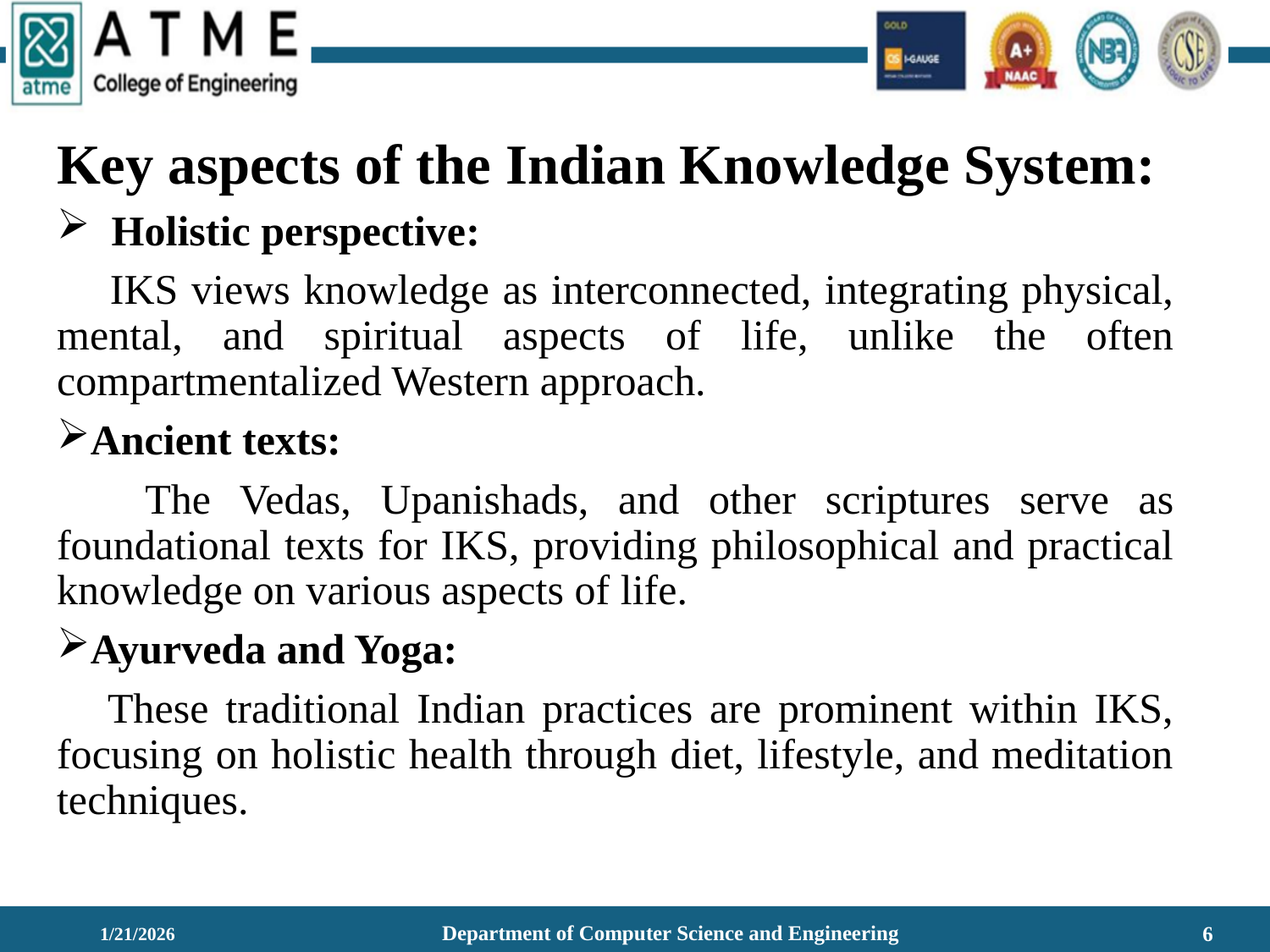

Key aspects of the Indian Knowledge System:
  Holistic perspective:
    IKS views knowledge as interconnected, integrating physical, mental, and spiritual aspects of life, unlike the often compartmentalized Western approach.
Ancient texts:
   The Vedas, Upanishads, and other scriptures serve as foundational texts for IKS, providing philosophical and practical knowledge on various aspects of life.
Ayurveda and Yoga:
   These traditional Indian practices are prominent within IKS, focusing on holistic health through diet, lifestyle, and meditation techniques.

Department of Computer Science and Engineering
1/21/2026
6